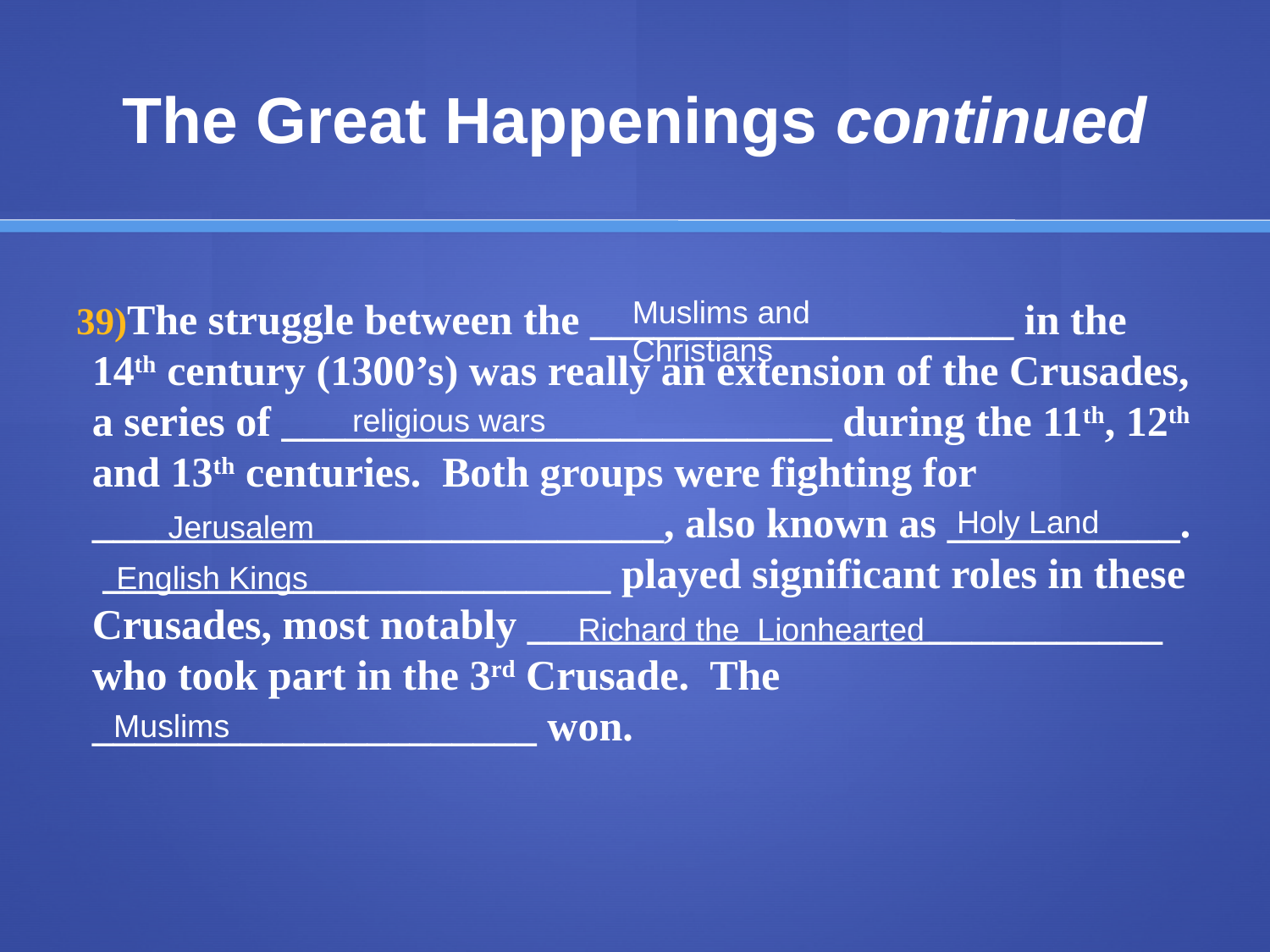

# The Great Happenings continued
The struggle between the ____________________ in the 14th century (1300’s) was really an extension of the Crusades, a series of __________________________ during the 11th, 12th and 13th centuries.  Both groups were fighting for ___________________________, also known as ___________.  ________________________ played significant roles in these Crusades, most notably ______________________________ who took part in the 3rd Crusade.  The _____________________ won.
Muslims and Christians
religious wars
Holy Land
Jerusalem
English Kings
Richard the  Lionhearted
Muslims